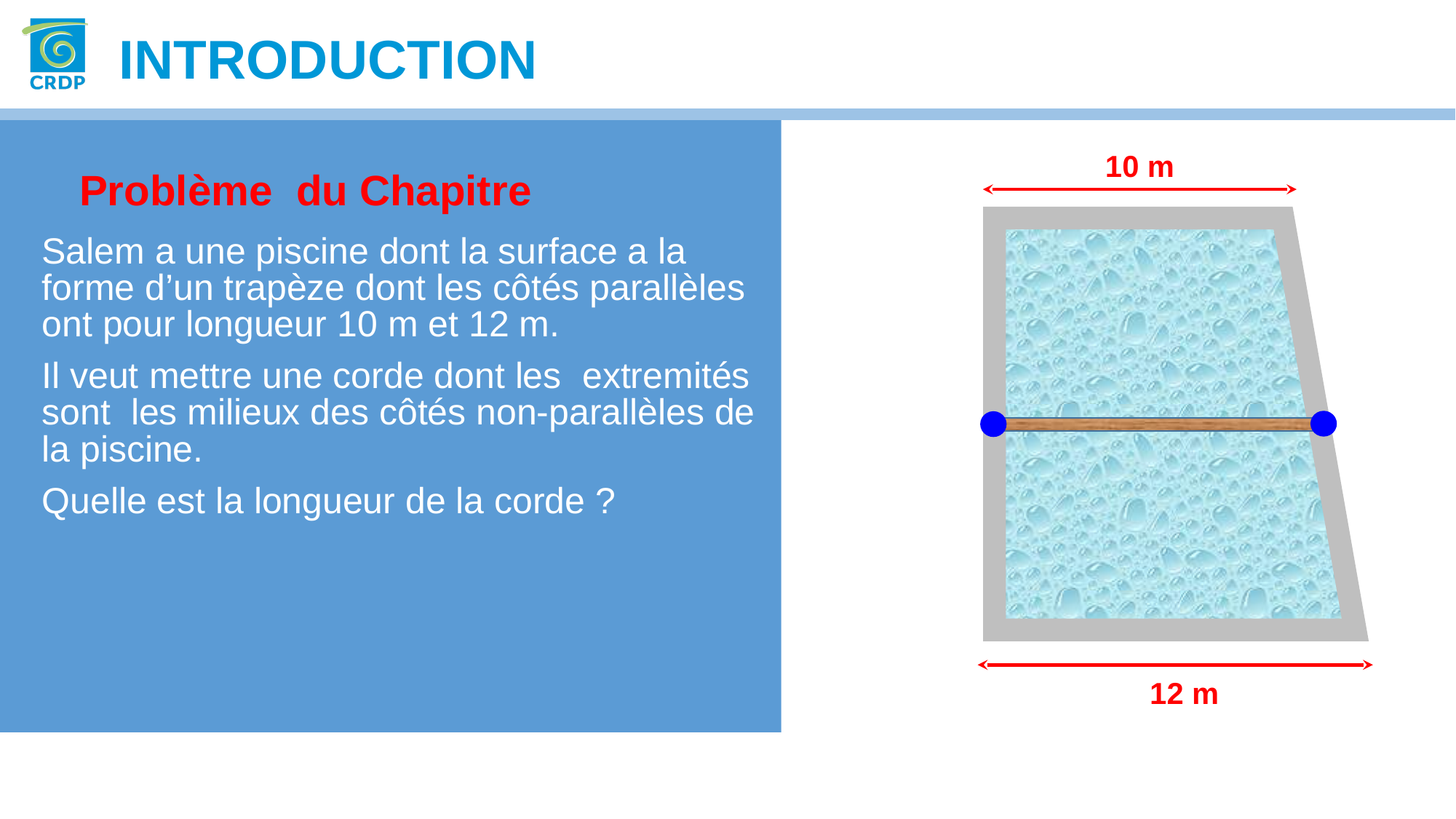

Introduction
10 m
Problème  du Chapitre
Salem a une piscine dont la surface a la forme d’un trapèze dont les côtés parallèles ont pour longueur 10 m et 12 m.
Il veut mettre une corde dont les  extremités sont  les milieux des côtés non-parallèles de la piscine.
Quelle est la longueur de la corde ?

12 m